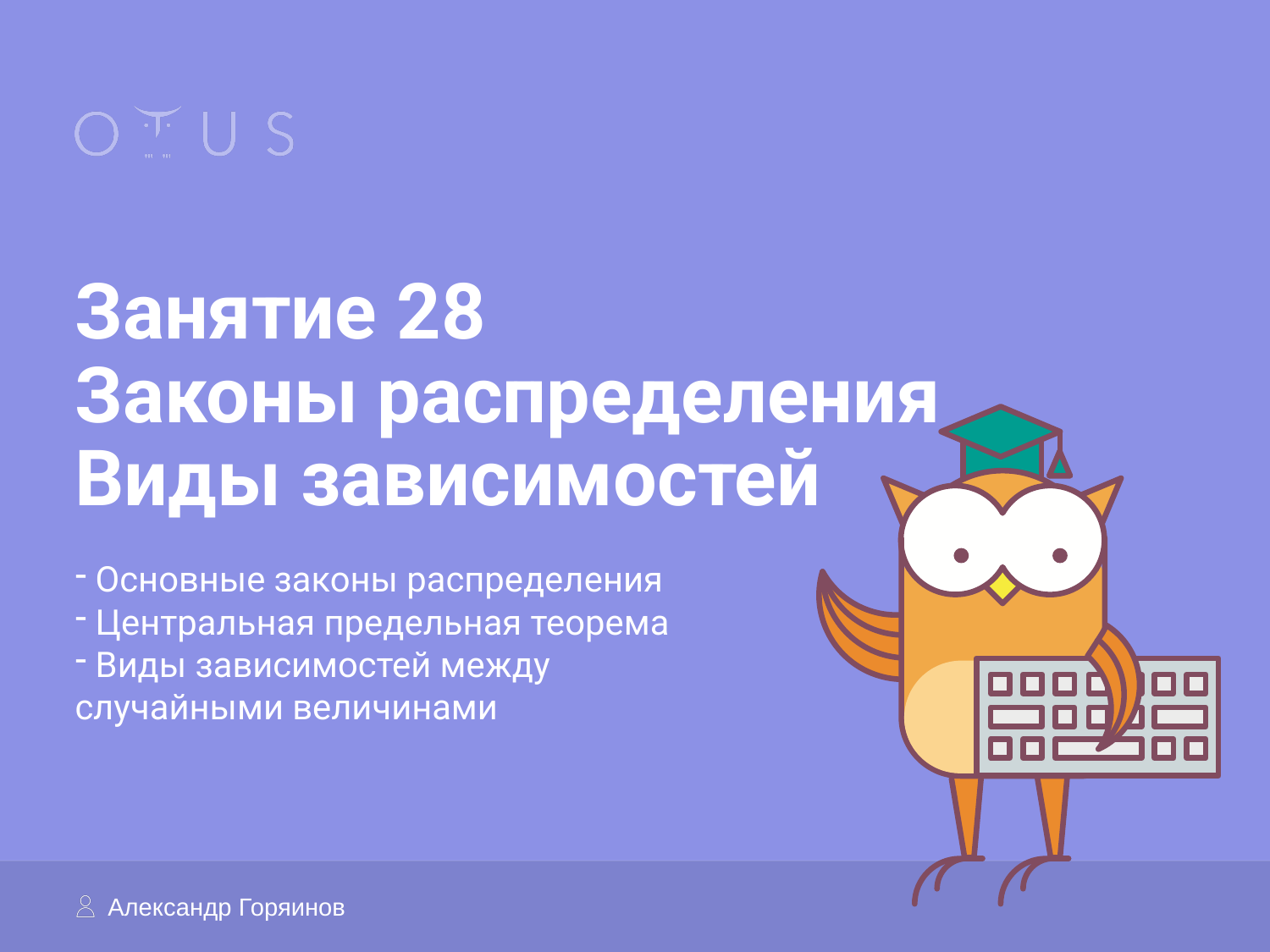

# Занятие 28 Законы распределения Виды зависимостей
 Основные законы распределения
 Центральная предельная теорема
 Виды зависимостей между случайными величинами
Александр Горяинов